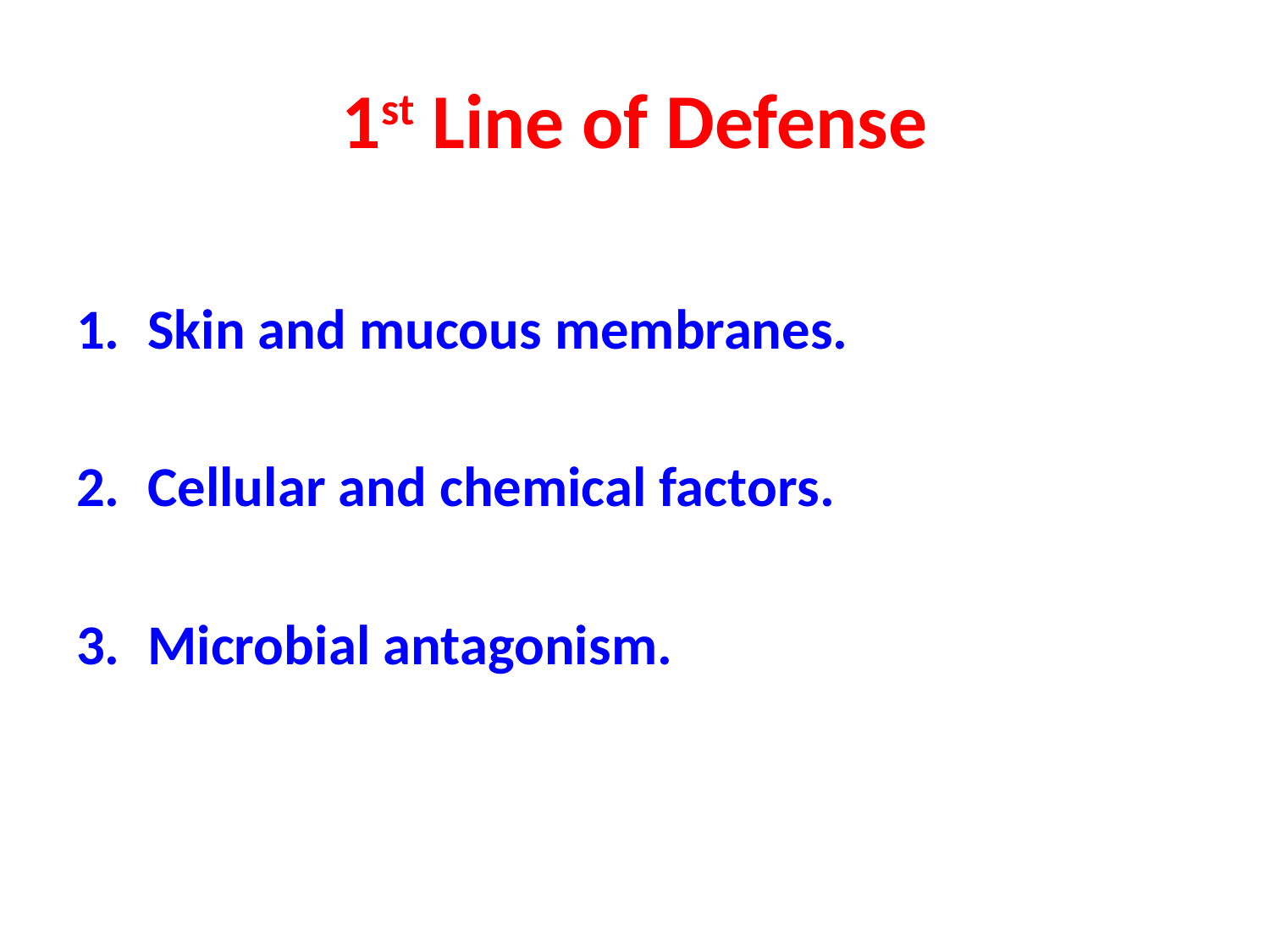

# 1st Line of Defense
Skin and mucous membranes.

Cellular and chemical factors.

Microbial antagonism.